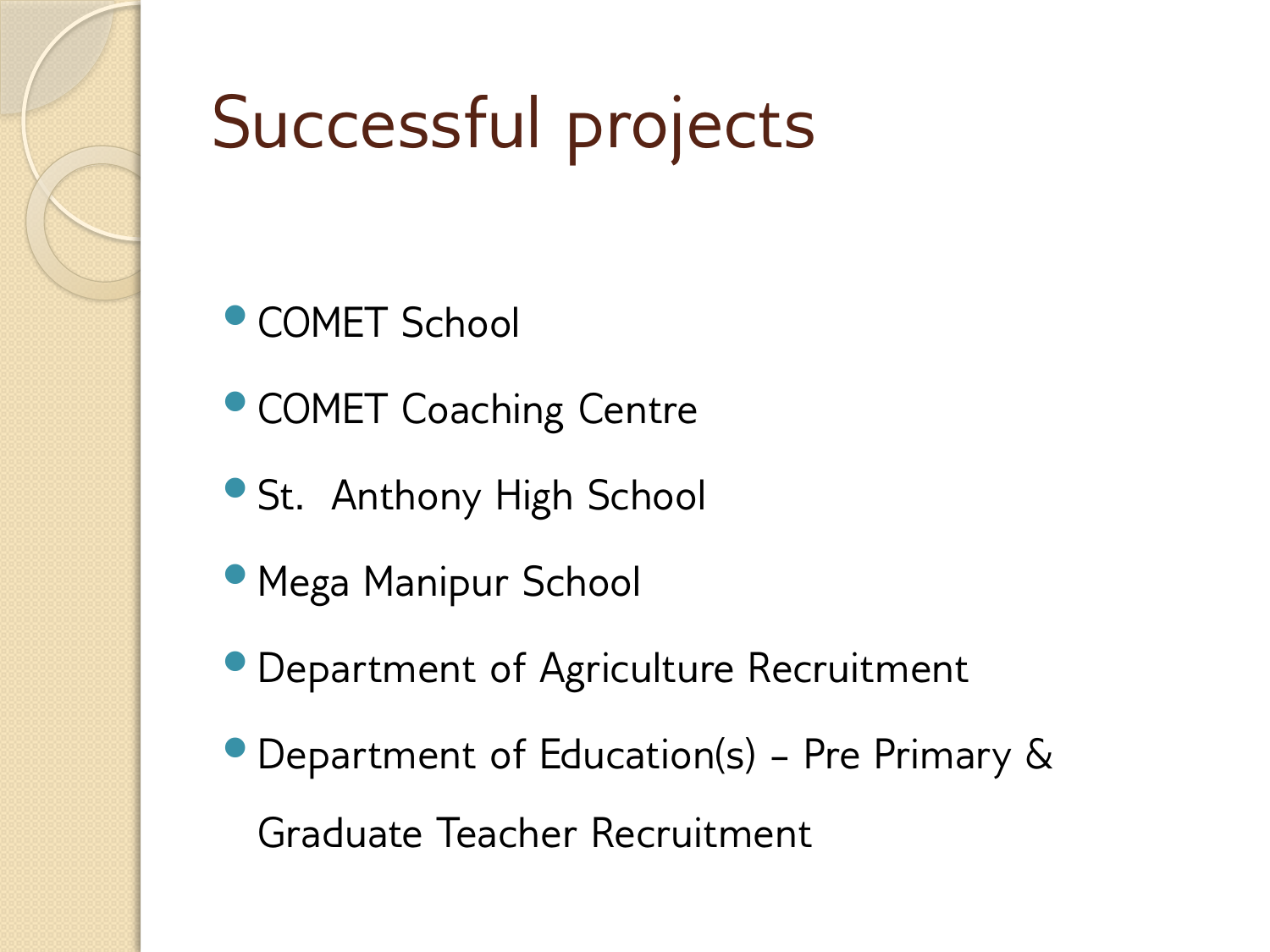

# Successful projects

COMET School
COMET Coaching Centre
St.  Anthony High School
Mega Manipur School
Department of Agriculture Recruitment
Department of Education(s) – Pre Primary & Graduate Teacher Recruitment